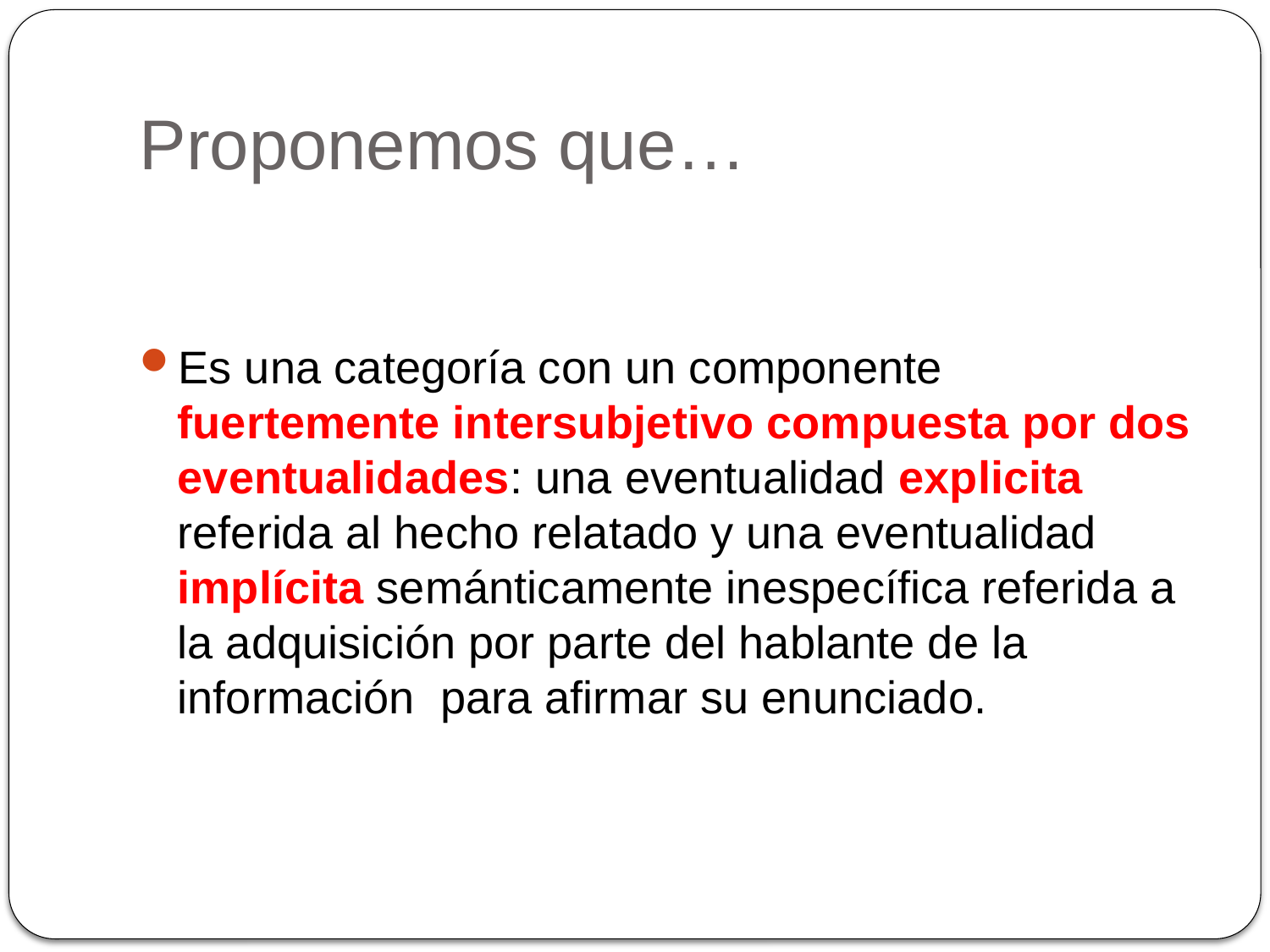

# Proponemos que…

Es una categoría con un componente fuertemente intersubjetivo compuesta por dos eventualidades: una eventualidad explicita referida al hecho relatado y una eventualidad implícita semánticamente inespecífica referida a la adquisición por parte del hablante de la información  para afirmar su enunciado.